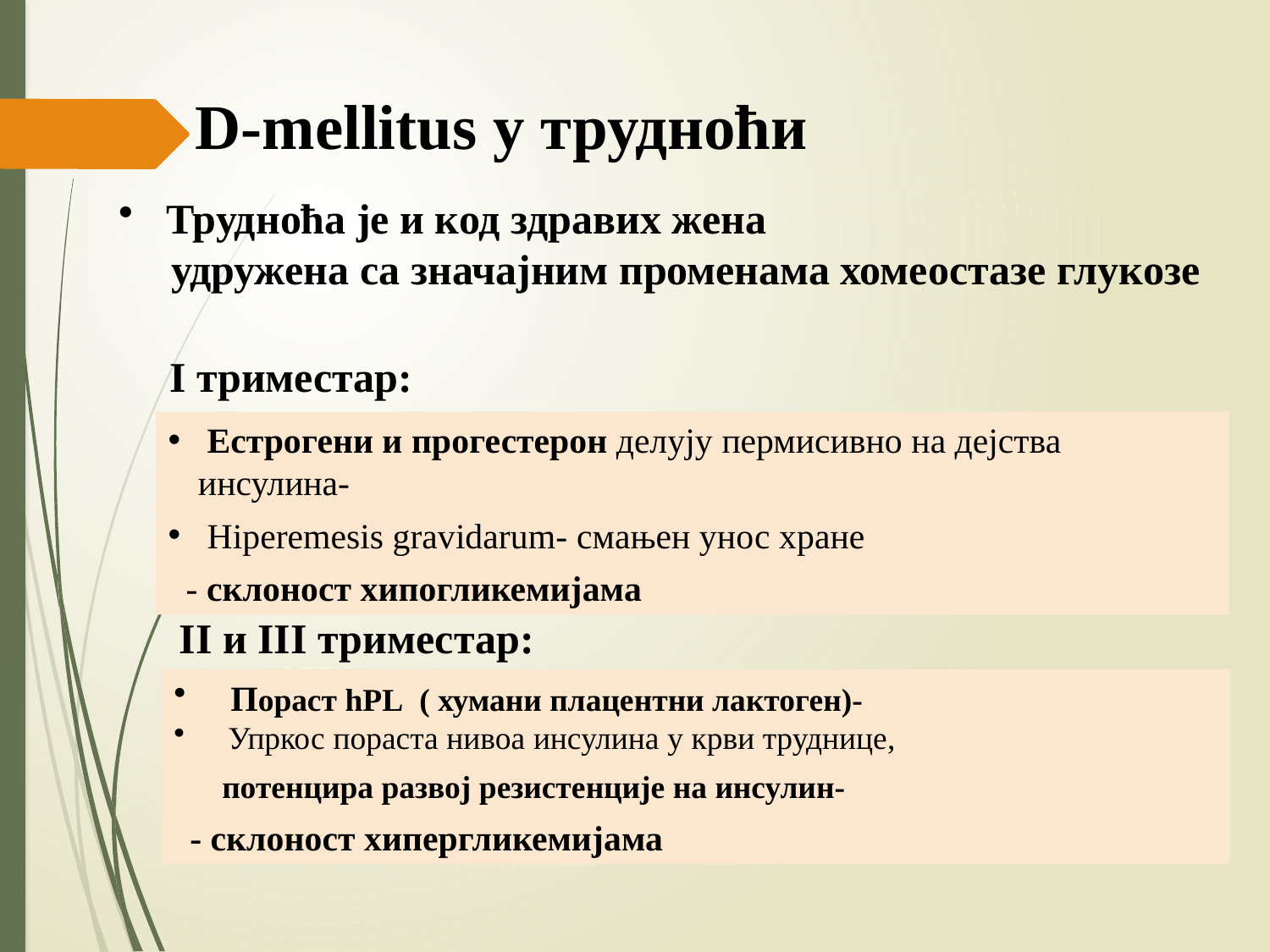

# D-mellitus у трудноћи
Трудноћа је и код здравих жена
     удружена са значајним променама хомеостазе глукозе
I триместaр:
 Естрогени и прогестерон делују пермисивно на дејства инсулина-
 Hiperemesis gravidarum- смањен унос хране
  - склоност хипогликемијама
II и III триместар:
   Пораст hPL  ( хумани плацентни лактоген)-
   Упркос пораста нивоа инсулина у крви труднице,
      потенцира развој резистенције на инсулин-
  - склоност хипергликемијама